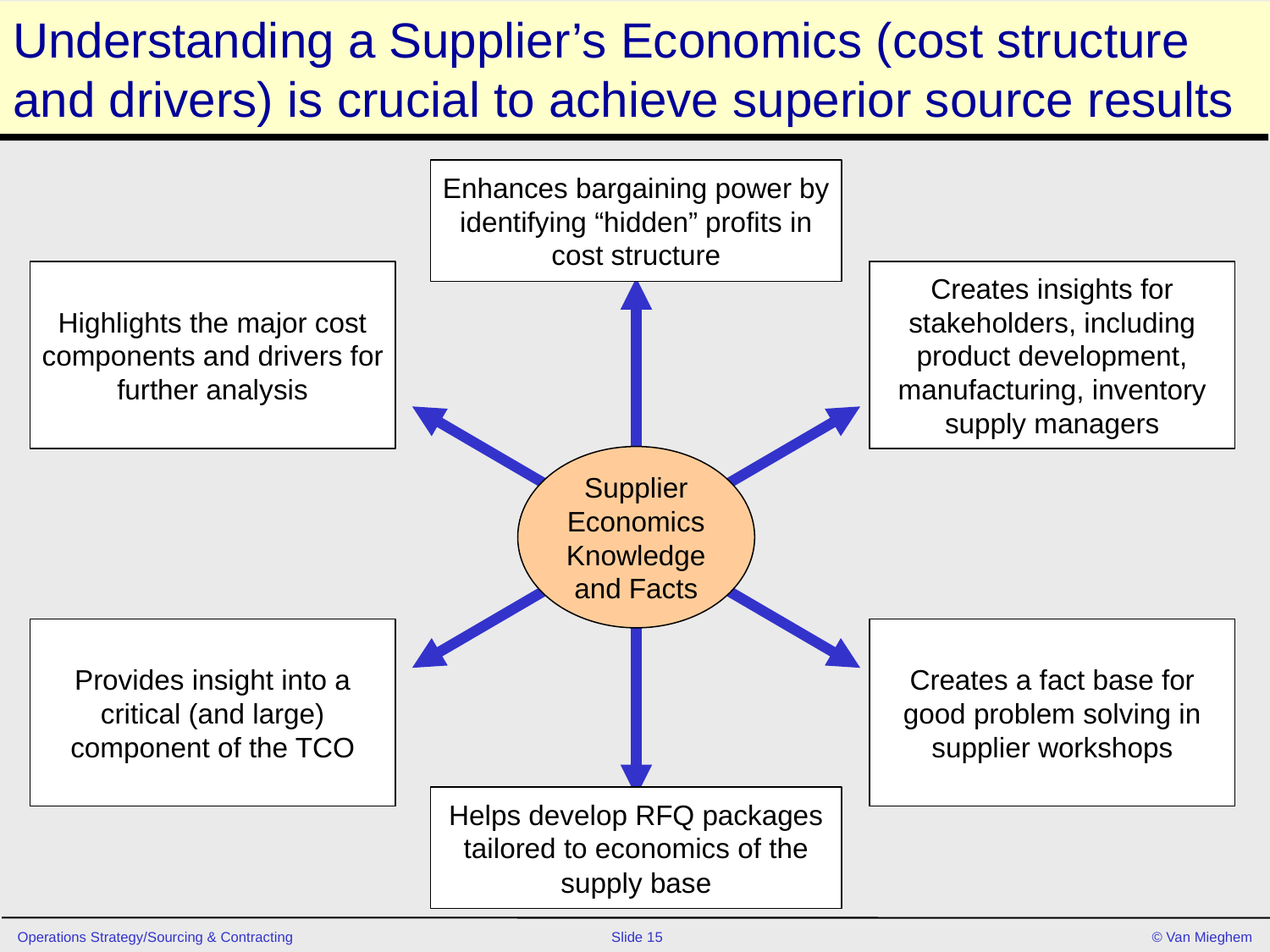

# Understanding a Supplier’s Economics (cost structure and drivers) is crucial to achieve superior source results
Enhances bargaining power by identifying “hidden” profits in cost structure
Highlights the major cost components and drivers for further analysis
Creates insights for stakeholders, including product development, manufacturing, inventory supply managers

Supplier Economics Knowledge and Facts
Provides insight into a critical (and large) component of the TCO
Creates a fact base for good problem solving in supplier workshops
Helps develop RFQ packages tailored to economics of the supply base